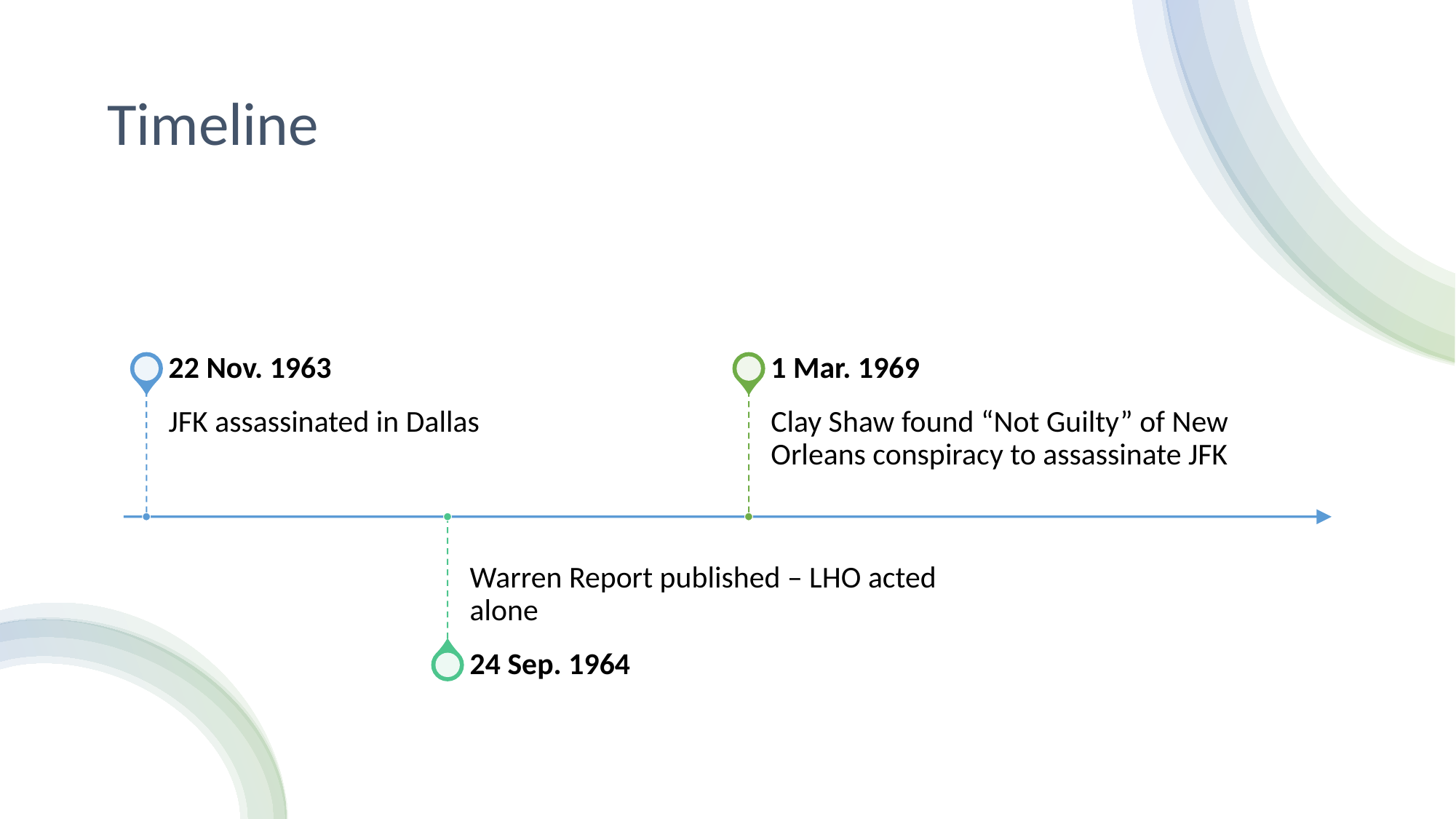

# Timeline
JFK assassinated in Dallas
22 Nov. 1963
Warren Report published – LHO acted alone
24 Sep. 1964
Clay Shaw found “Not Guilty” of New Orleans conspiracy to assassinate JFK
1 Mar. 1969